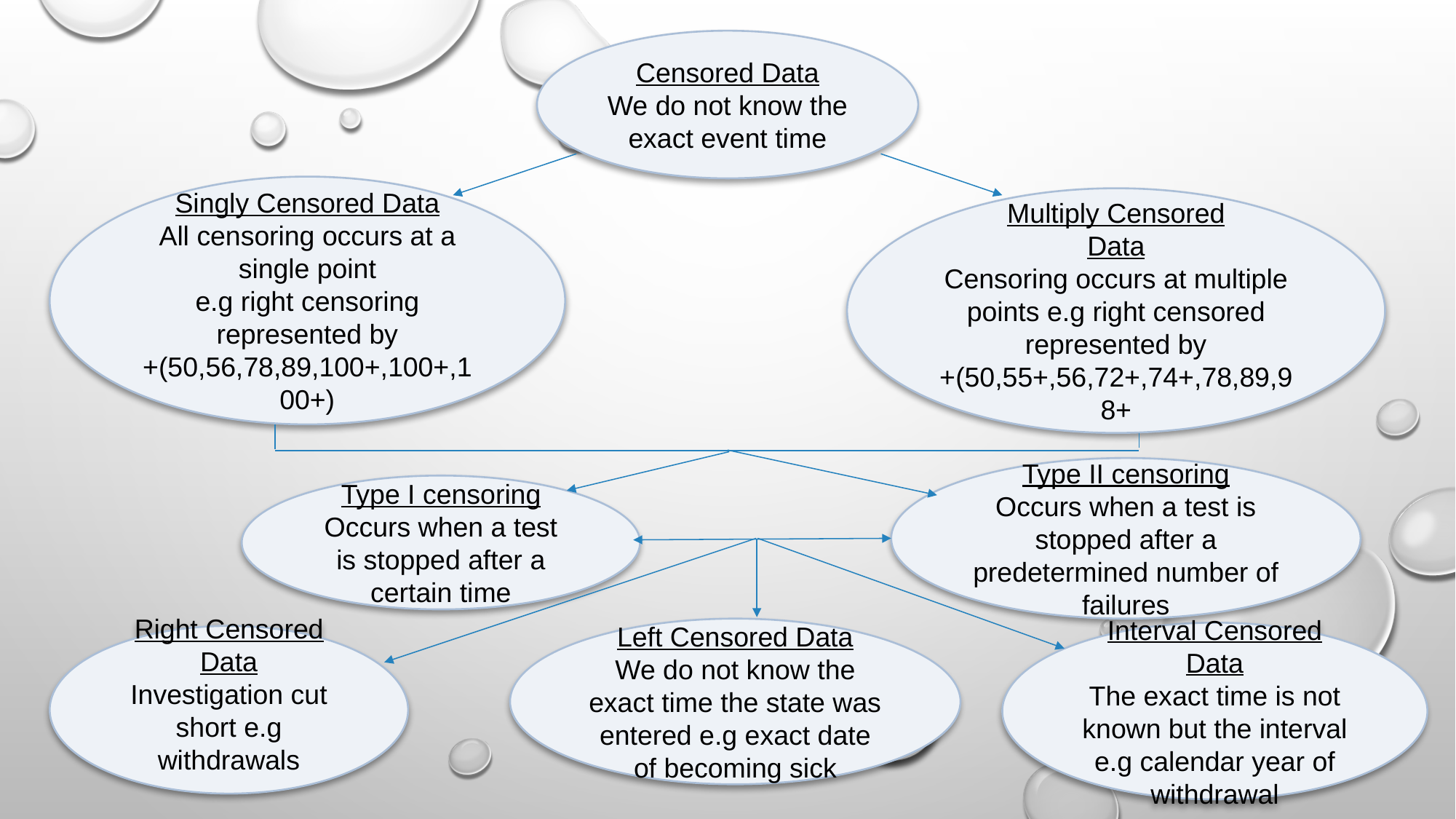

Censored Data
We do not know the exact event time
Singly Censored Data
All censoring occurs at a single point
e.g right censoring represented by +(50,56,78,89,100+,100+,100+)
Multiply Censored
Data
Censoring occurs at multiple points e.g right censored represented by +(50,55+,56,72+,74+,78,89,98+
Type II censoring
Occurs when a test is stopped after a predetermined number of failures
Type I censoring
Occurs when a test is stopped after a certain time
Left Censored Data
We do not know the exact time the state was entered e.g exact date of becoming sick
Interval Censored Data
The exact time is not known but the interval e.g calendar year of withdrawal
Right Censored Data
Investigation cut short e.g withdrawals